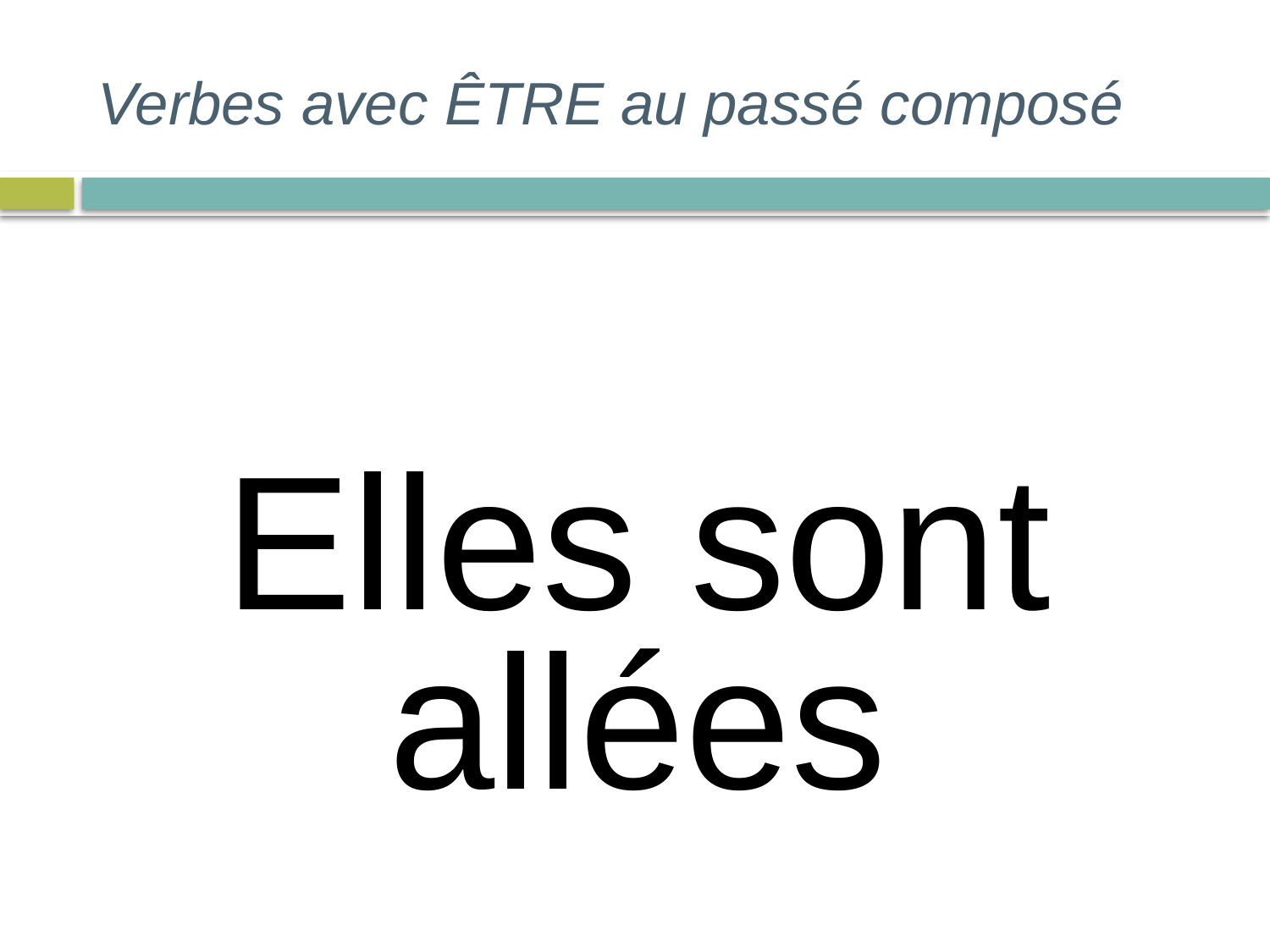

# Verbes avec ÊTRE au passé composé
Elles sont
allées